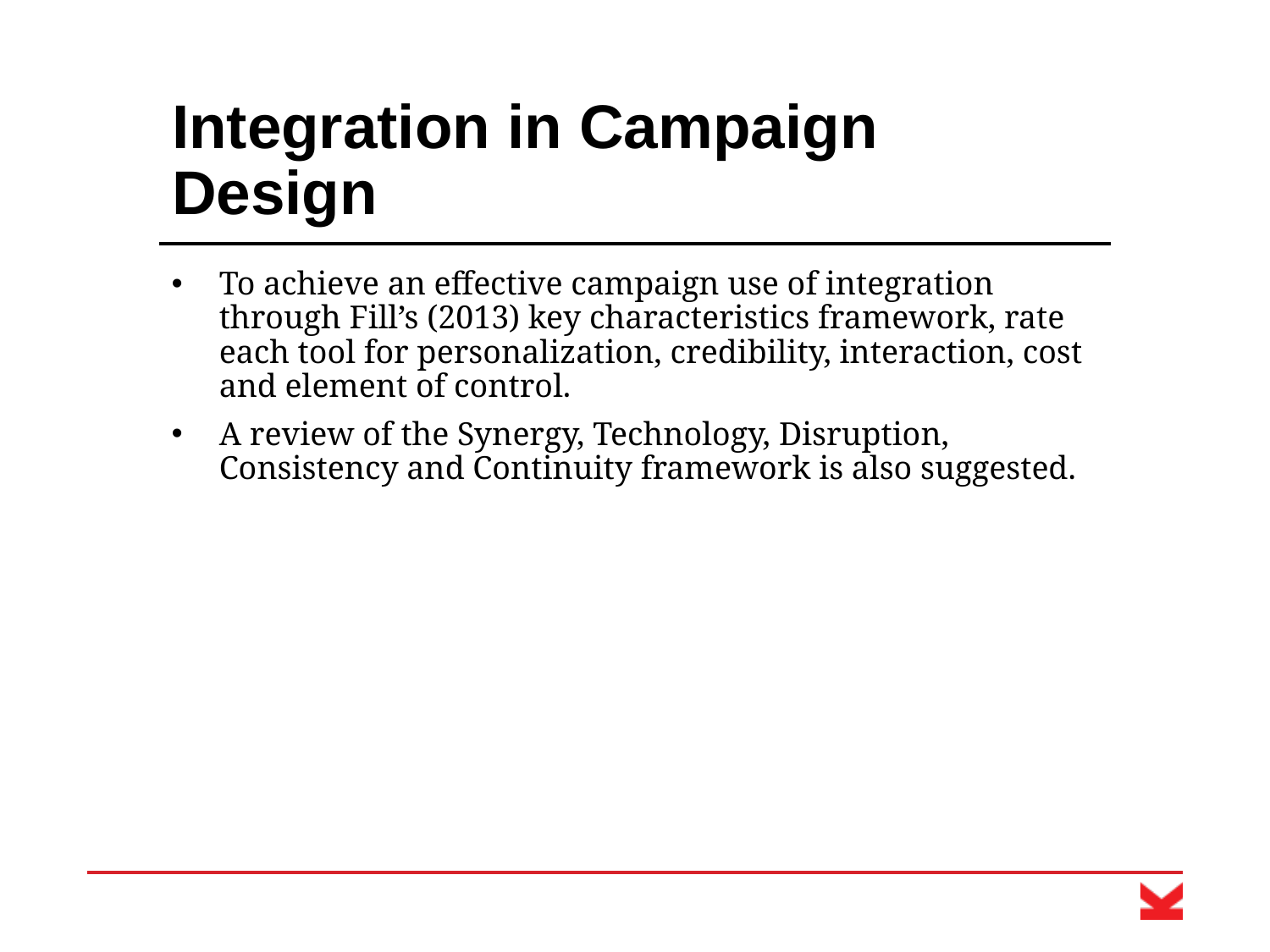

# Integration in Campaign Design
To achieve an effective campaign use of integration through Fill’s (2013) key characteristics framework, rate each tool for personalization, credibility, interaction, cost and element of control.
A review of the Synergy, Technology, Disruption, Consistency and Continuity framework is also suggested.